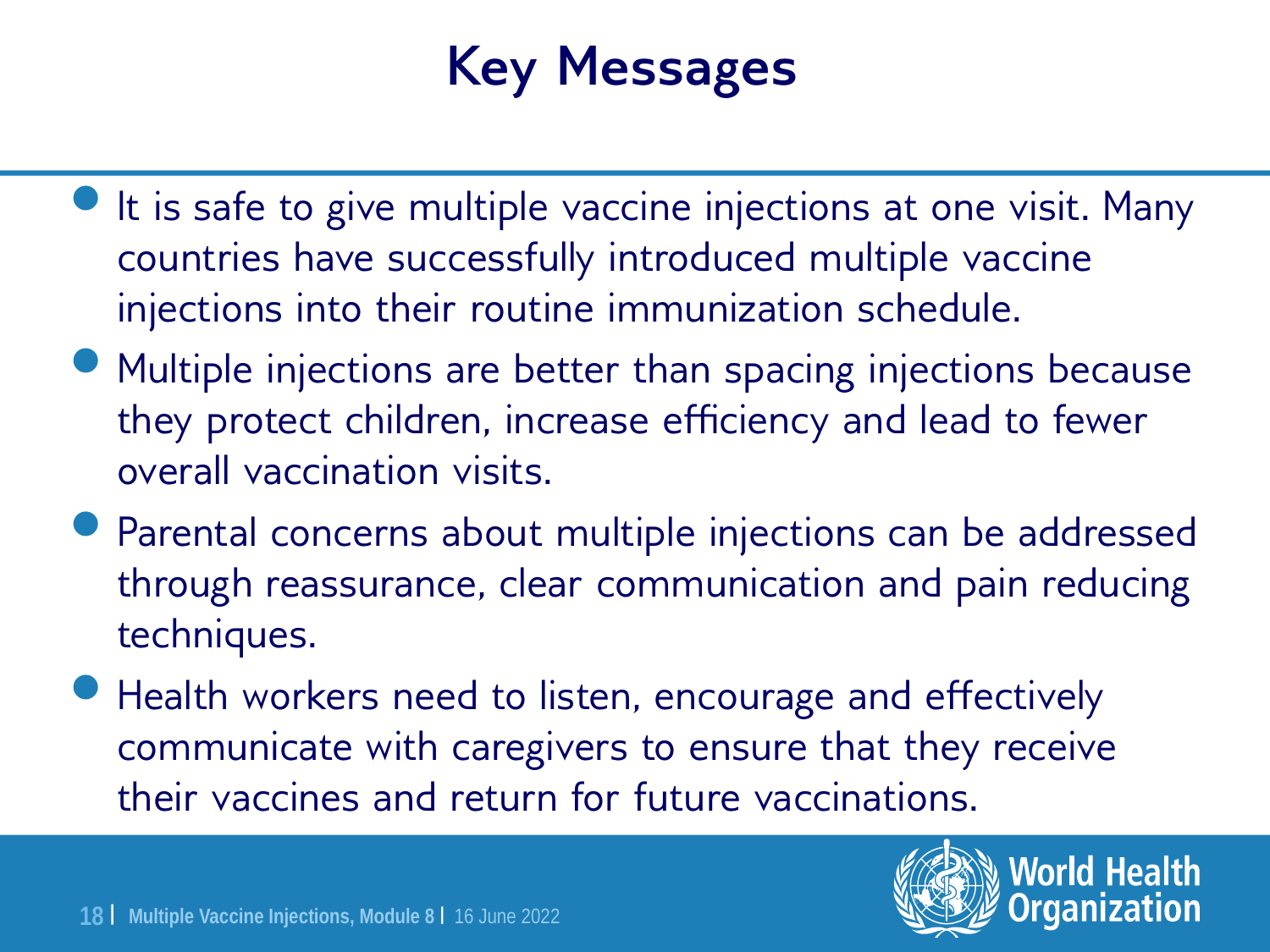

Key Messages
It is safe to give multiple vaccine injections at one visit. Many countries have successfully introduced multiple vaccine injections into their routine immunization schedule.
Multiple injections are better than spacing injections because they protect children, increase efficiency and lead to fewer overall vaccination visits.
Parental concerns about multiple injections can be addressed through reassurance, clear communication and pain reducing techniques.
Health workers need to listen, encourage and effectively communicate with caregivers to ensure that they receive their vaccines and return for future vaccinations.